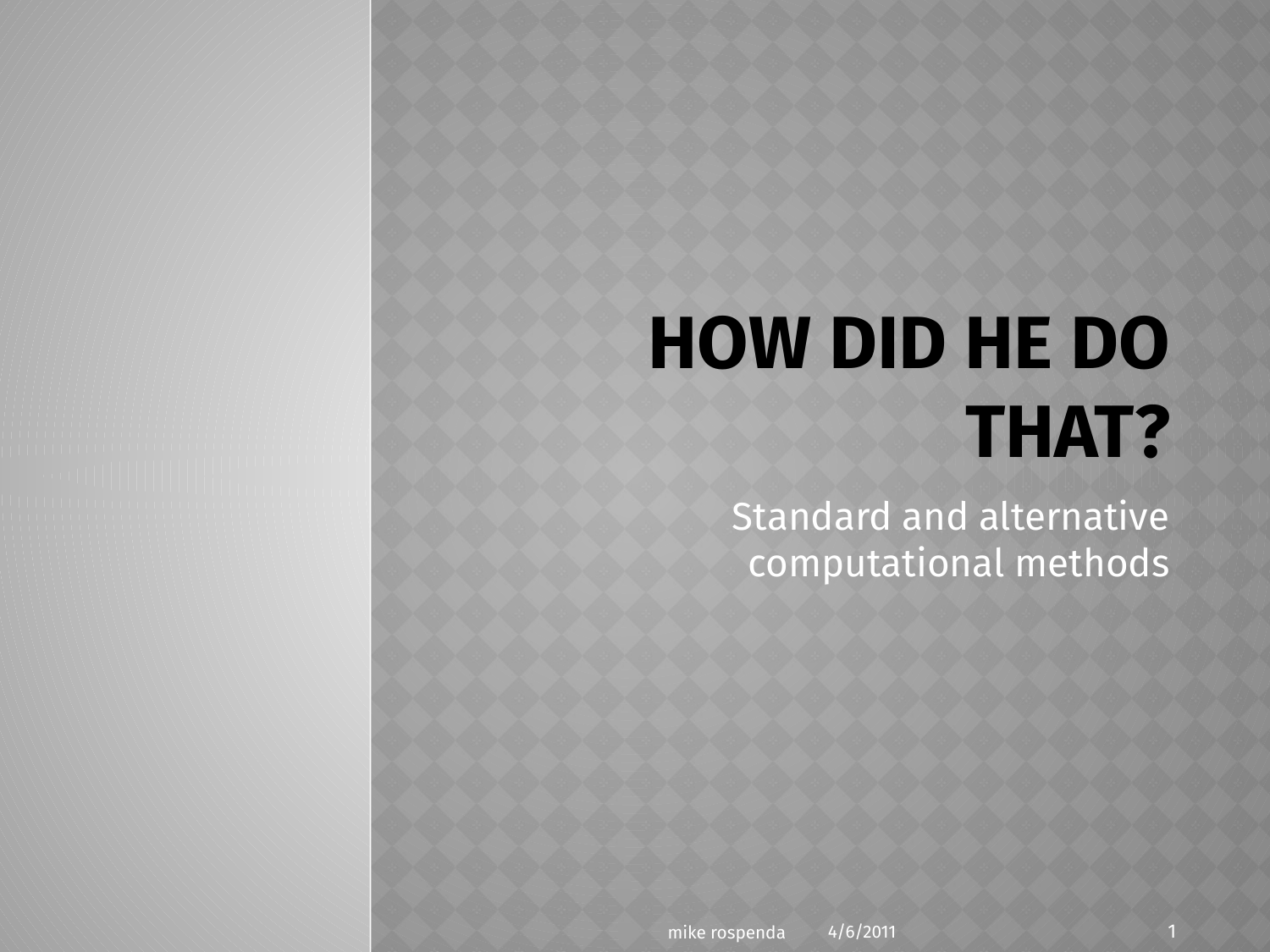

# How Did He Do That?
Standard and alternative computational methods
1
mike rospenda
4/6/2011